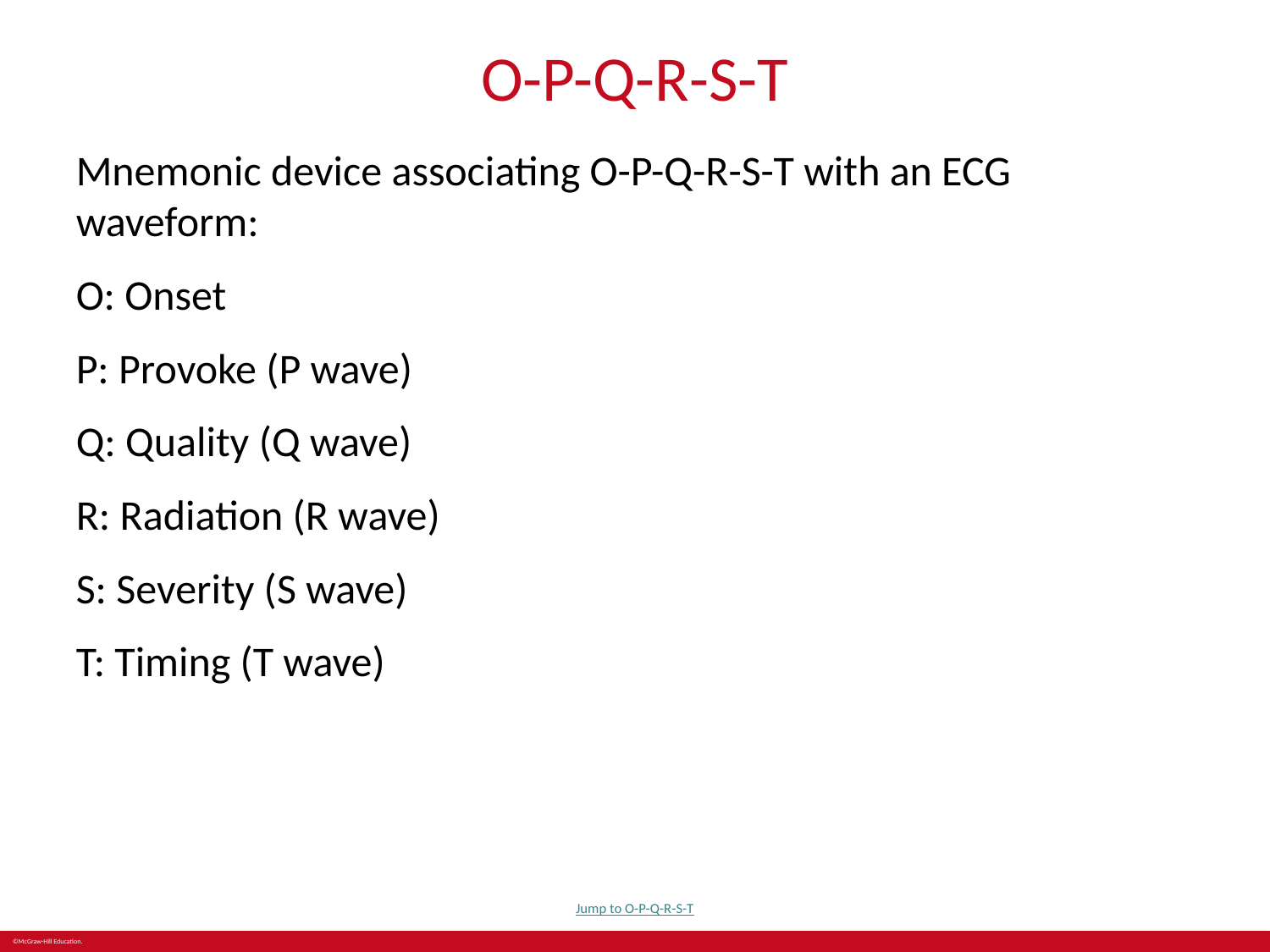

# O-P-Q-R-S-T
Mnemonic device associating O-P-Q-R-S-T with an ECG waveform:
O: Onset
P: Provoke (P wave)
Q: Quality (Q wave)
R: Radiation (R wave)
S: Severity (S wave)
T: Timing (T wave)
Jump to O-P-Q-R-S-T